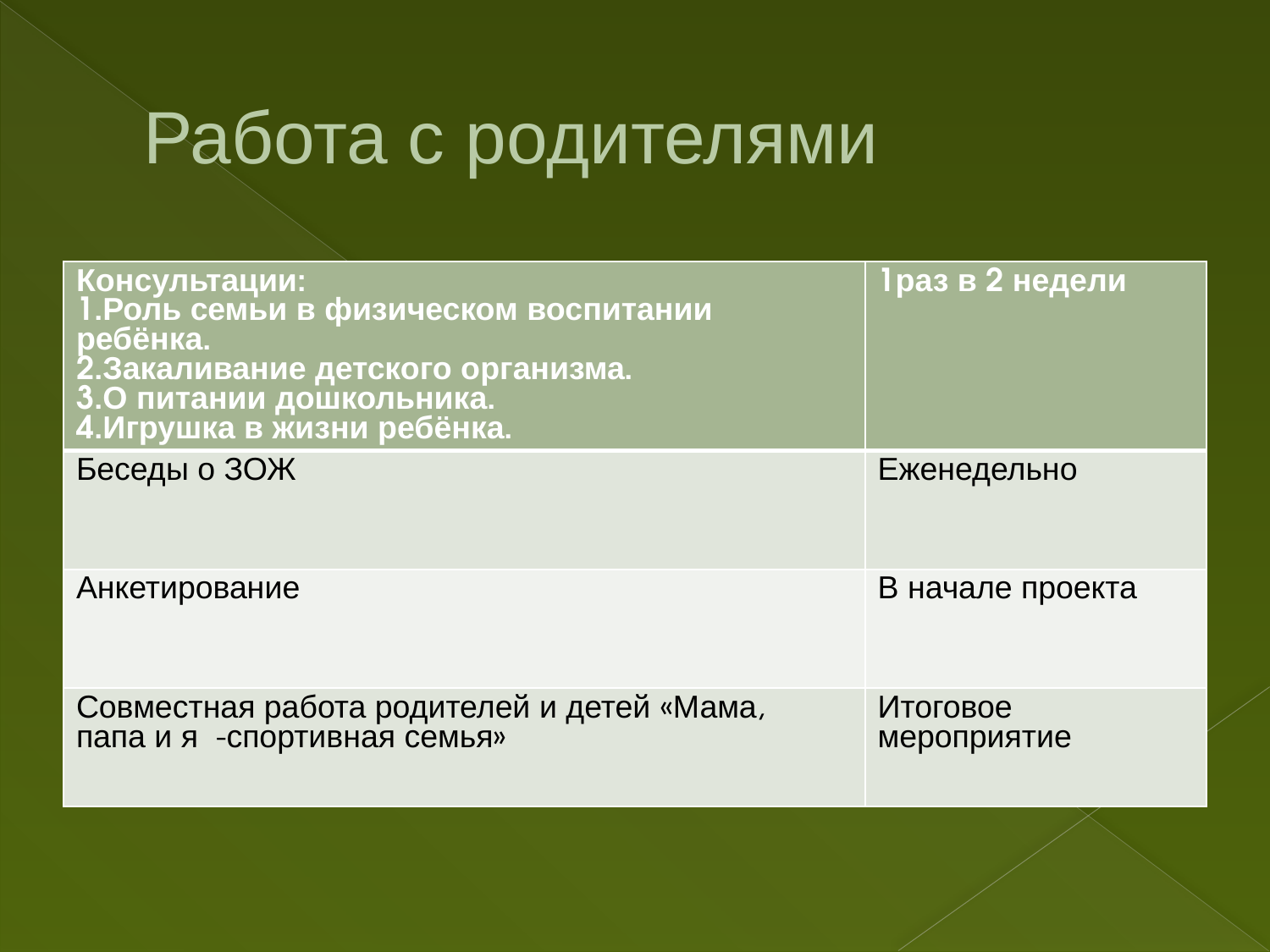

# Работа с родителями
| Консультации: 1.Роль семьи в физическом воспитании ребёнка. 2.Закаливание детского организма. 3.О питании дошкольника. 4.Игрушка в жизни ребёнка. | 1раз в 2 недели |
| --- | --- |
| Беседы о ЗОЖ | Еженедельно |
| Анкетирование | В начале проекта |
| Совместная работа родителей и детей «Мама, папа и я -спортивная семья» | Итоговое мероприятие |